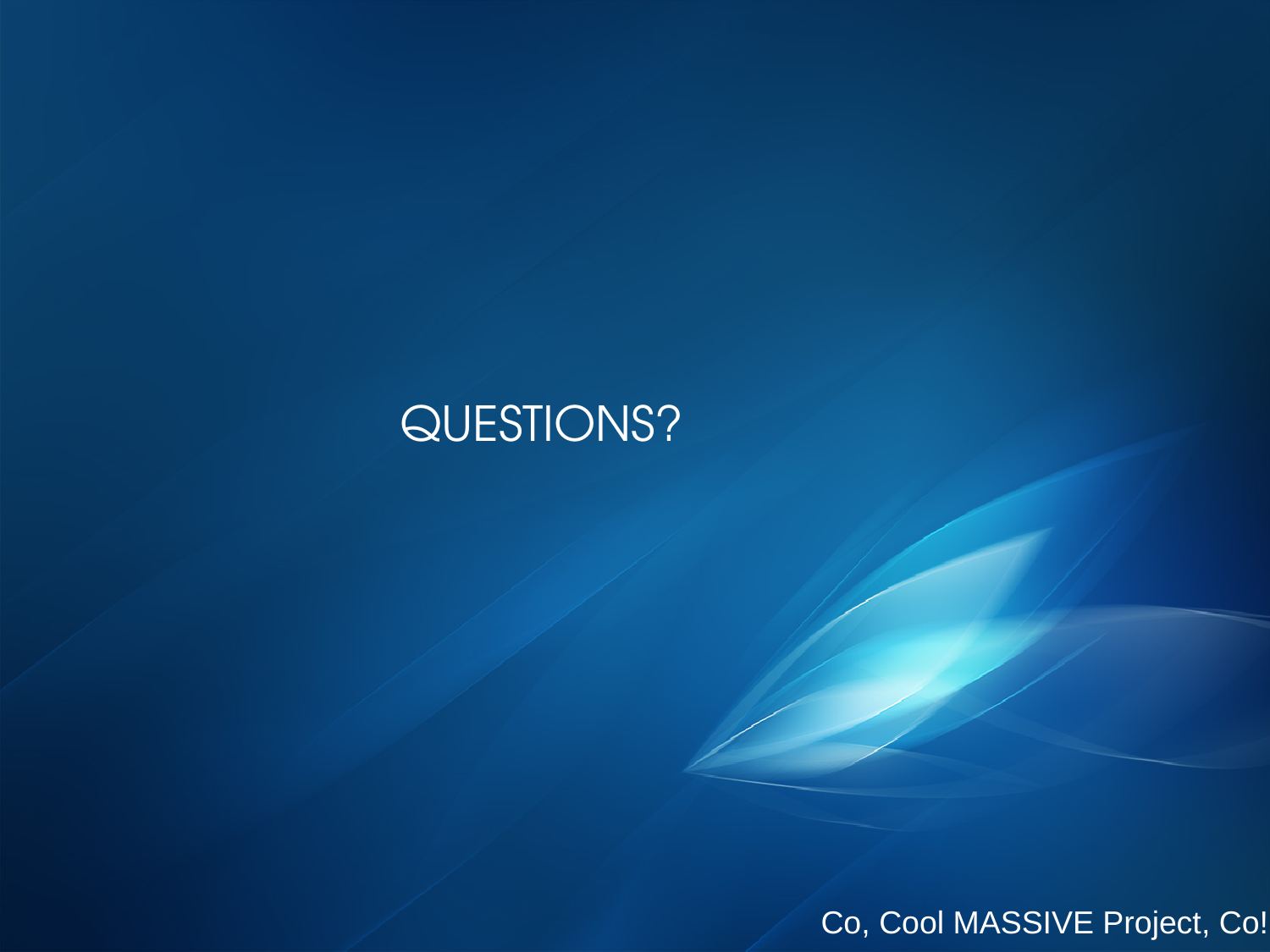

# QUESTIONS?
Co, Cool MASSIVE Project, Co!